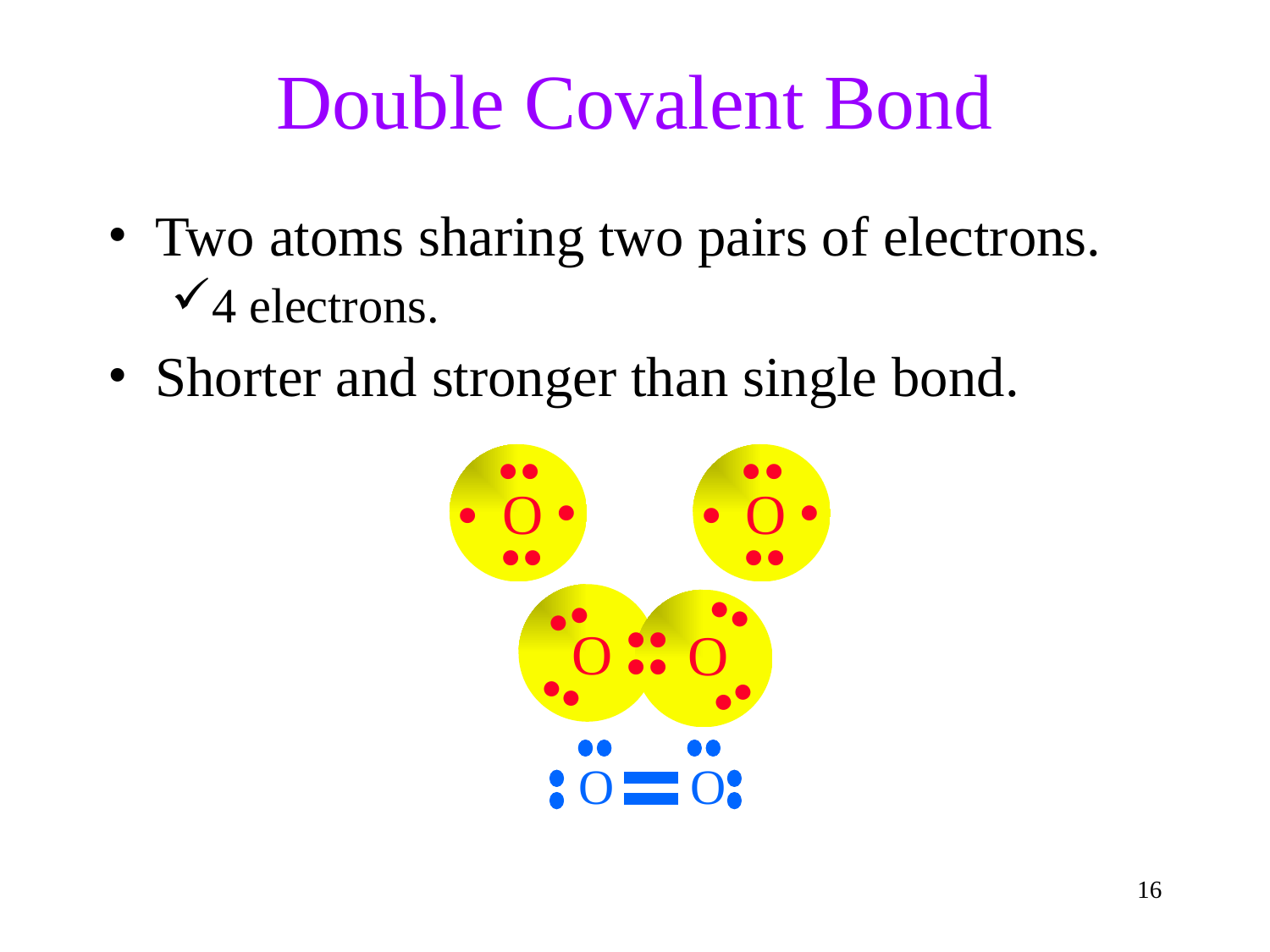

Double Covalent Bond
Two atoms sharing two pairs of electrons.
4 electrons.
Shorter and stronger than single bond.
••

•
•
O
••
••

•
•
O
••
••

••
O
••
••
••
••
O

O
O

16